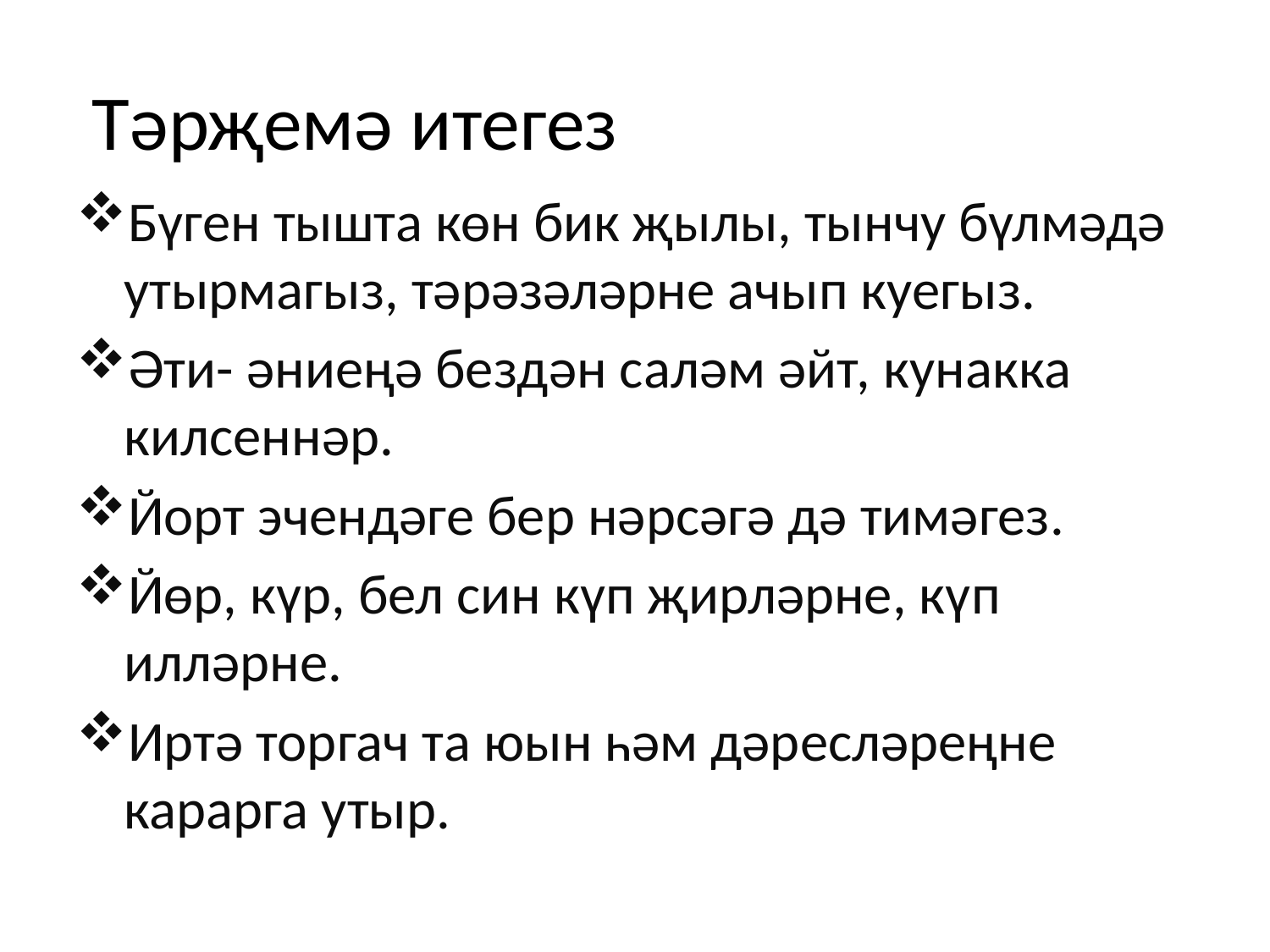

# Тәрҗемә итегез
Бүген тышта көн бик җылы, тынчу бүлмәдә утырмагыз, тәрәзәләрне ачып куегыз.
Әти- әниеңә бездән саләм әйт, кунакка килсеннәр.
Йорт эчендәге бер нәрсәгә дә тимәгез.
Йөр, күр, бел син күп җирләрне, күп илләрне.
Иртә торгач та юын һәм дәресләреңне карарга утыр.